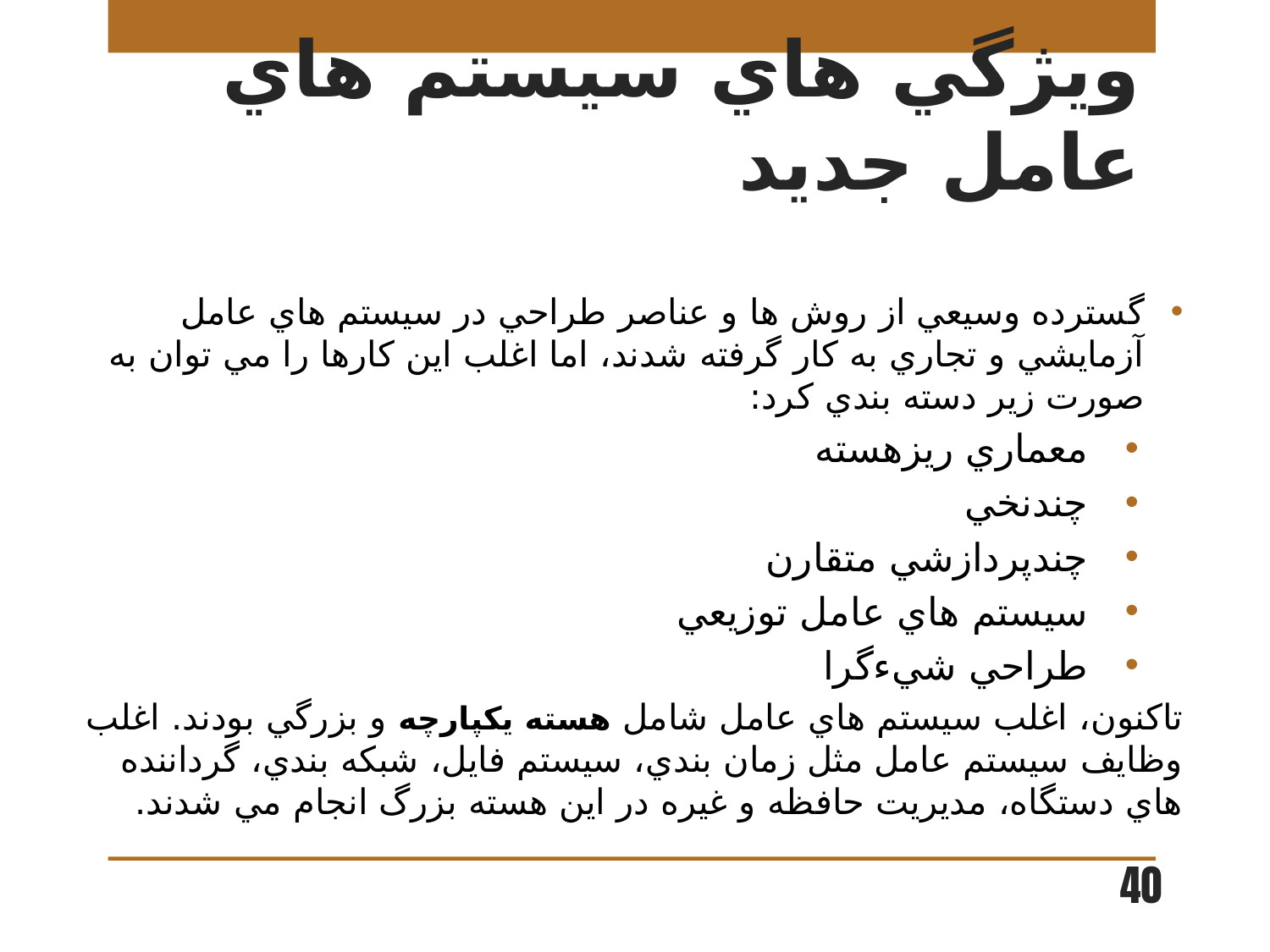

# ويژگي هاي سيستم هاي عامل جديد
گسترده وسيعي از روش ها و عناصر طراحي در سيستم هاي عامل آزمايشي و تجاري به كار گرفته شدند، اما اغلب اين كارها را مي توان به صورت زير دسته بندي كرد:
 معماري ريزهسته
 چندنخي
 چندپردازشي متقارن
 سيستم هاي عامل توزيعي
 طراحي شيءگرا
تاكنون، اغلب سيستم هاي عامل شامل هسته يكپارچه و بزرگي بودند. اغلب وظايف سيستم عامل مثل زمان بندي، سيستم فايل، شبكه بندي، گرداننده هاي دستگاه، مديريت حافظه و غيره در اين هسته بزرگ انجام مي شدند.
40